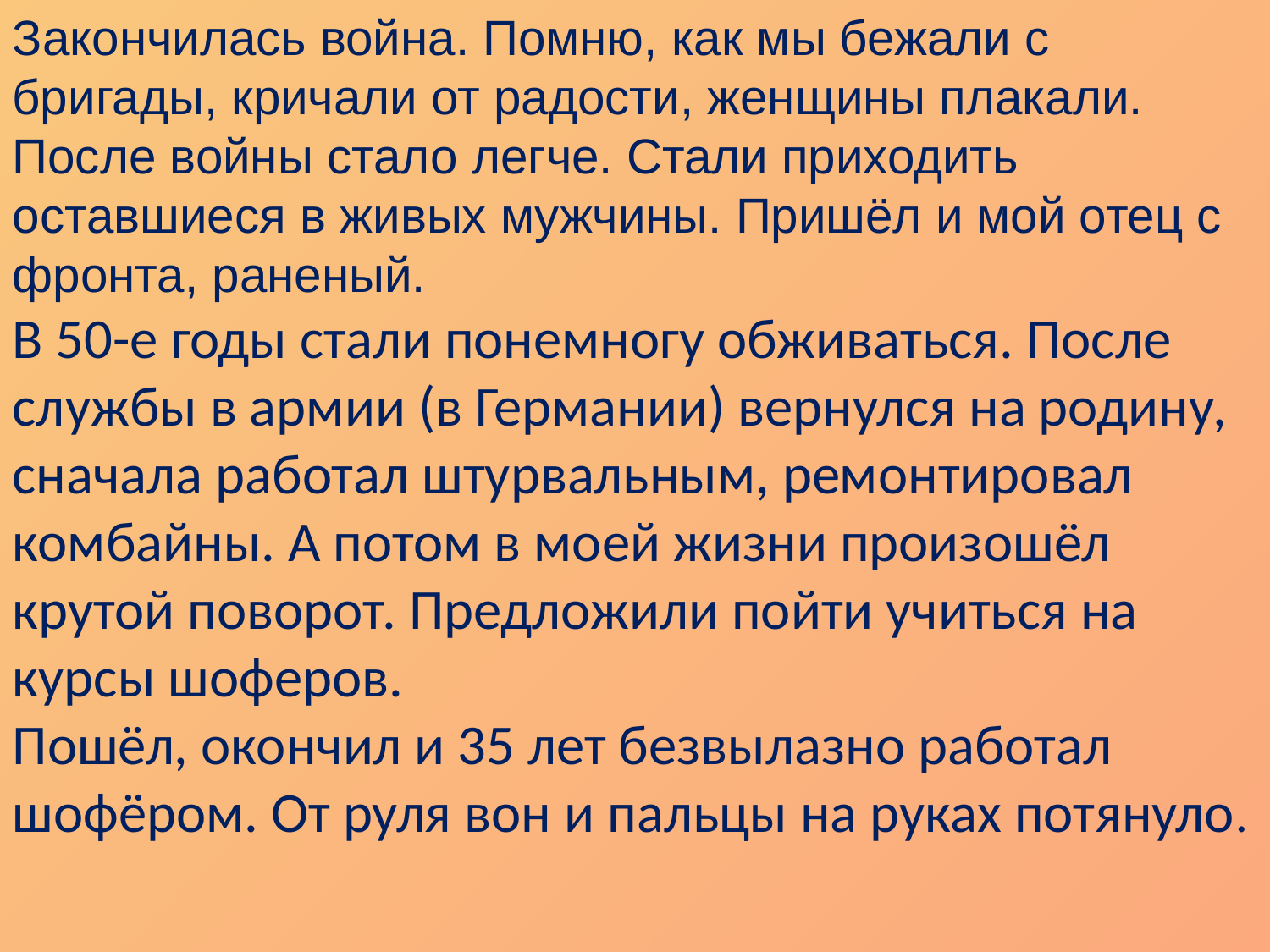

Закончилась война. Помню, как мы бежали с бригады, кричали от радости, женщины плакали. После войны стало легче. Стали приходить оставшиеся в живых мужчины. Пришёл и мой отец с фронта, раненый.
В 50-е годы стали понемногу обживаться. После службы в армии (в Германии) вернулся на родину, сначала работал штурвальным, ремонтировал комбайны. А потом в моей жизни произошёл крутой поворот. Предложили пойти учиться на курсы шоферов.
Пошёл, окончил и 35 лет безвылазно работал шофёром. От руля вон и пальцы на руках потянуло.